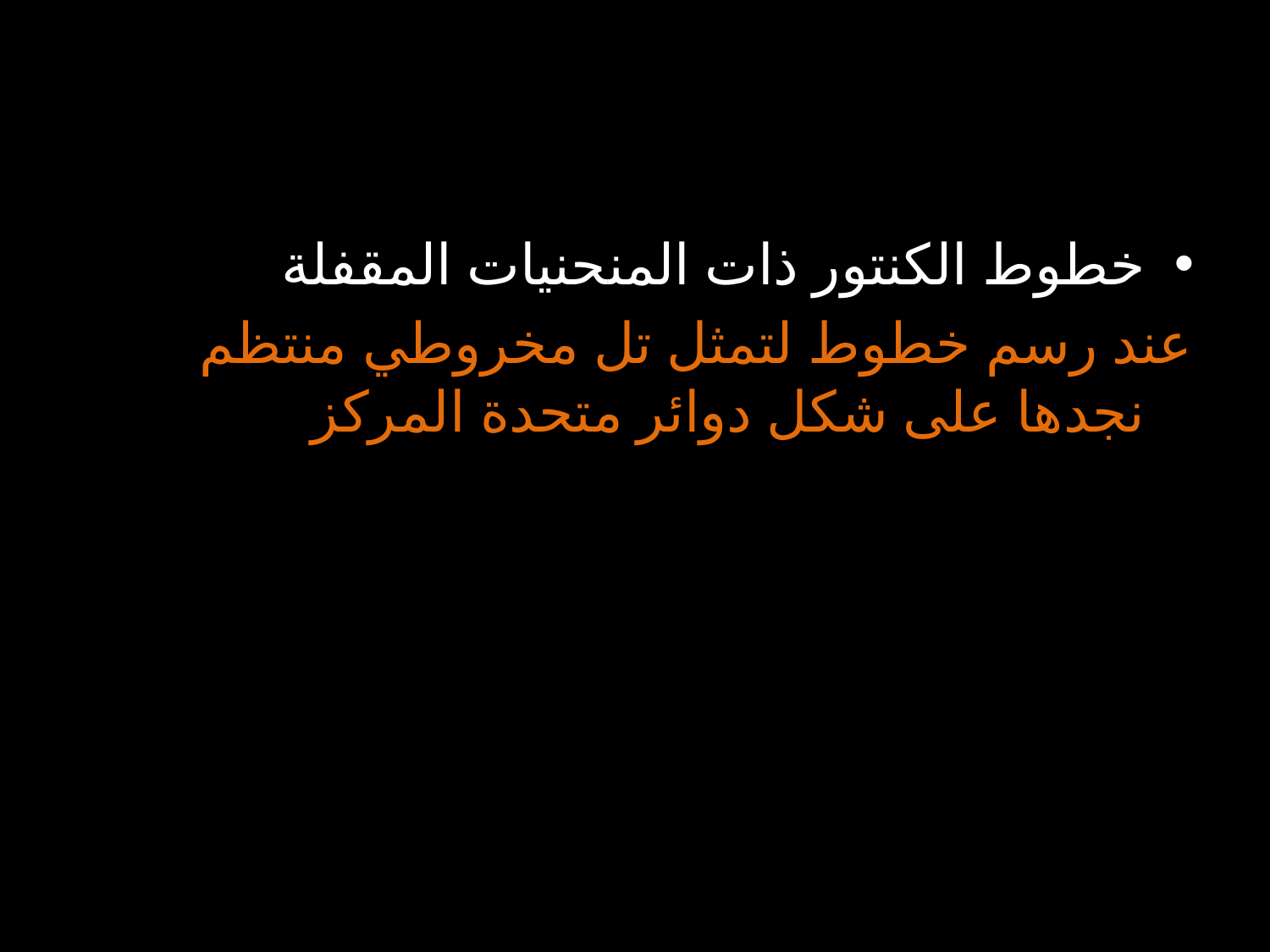

#
خطوط الكنتور ذات المنحنيات المقفلة
عند رسم خطوط لتمثل تل مخروطي منتظم نجدها على شكل دوائر متحدة المركز